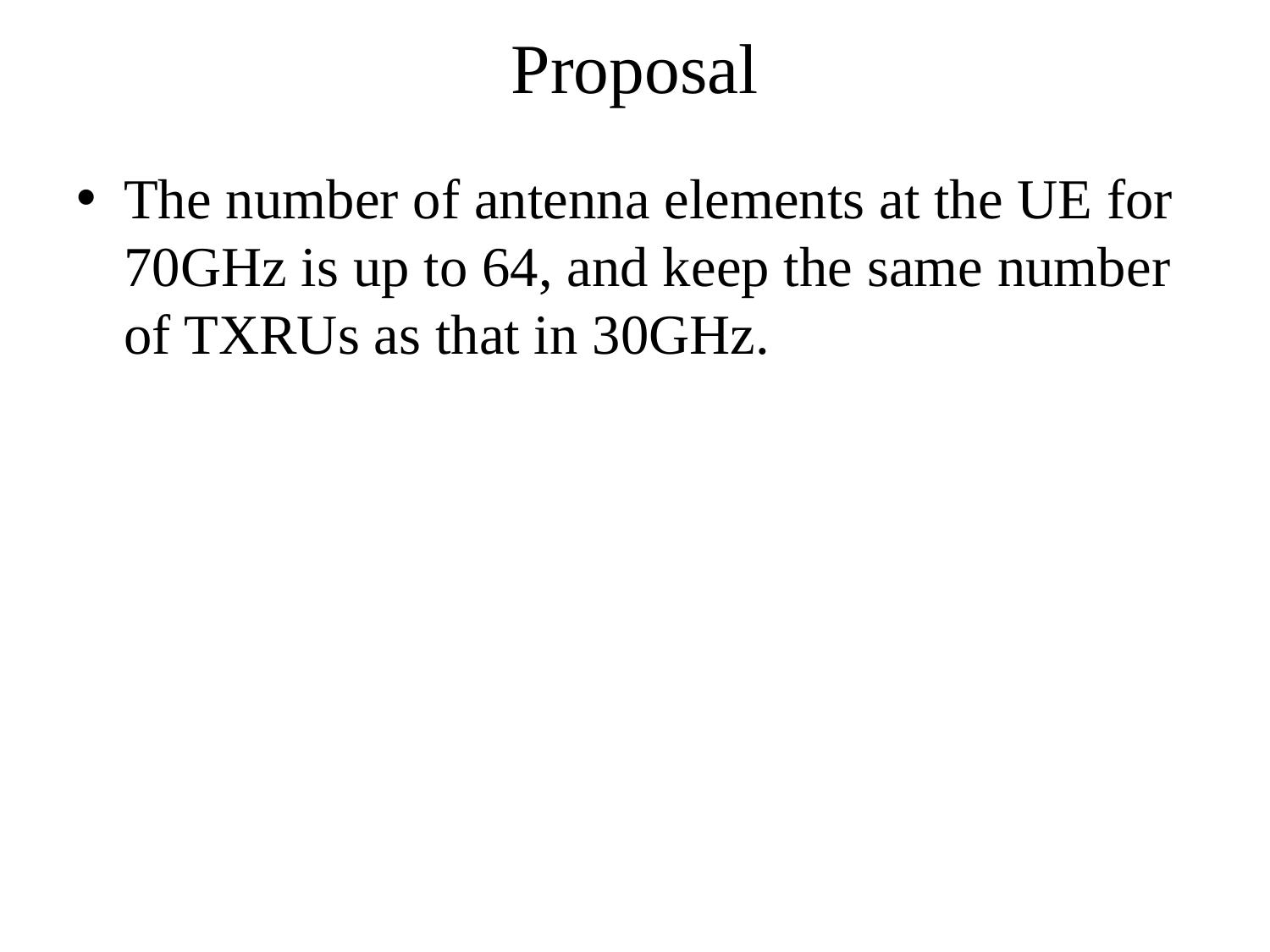

# Proposal
The number of antenna elements at the UE for 70GHz is up to 64, and keep the same number of TXRUs as that in 30GHz.